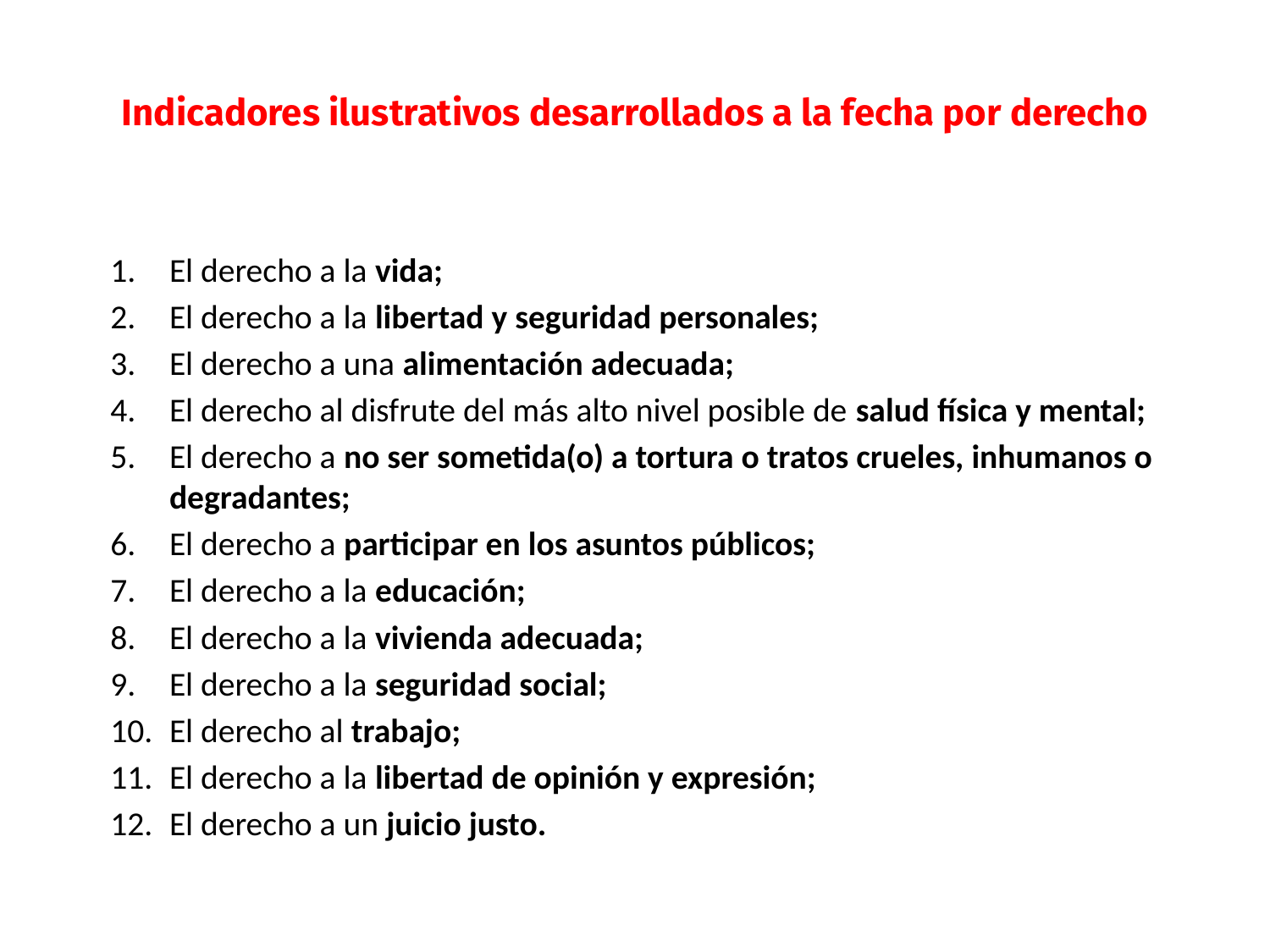

# Indicadores ilustrativos desarrollados a la fecha por derecho

El derecho a la vida;
El derecho a la libertad y seguridad personales;
El derecho a una alimentación adecuada;
El derecho al disfrute del más alto nivel posible de salud física y mental;
El derecho a no ser sometida(o) a tortura o tratos crueles, inhumanos o degradantes;
El derecho a participar en los asuntos públicos;
El derecho a la educación;
El derecho a la vivienda adecuada;
El derecho a la seguridad social;
El derecho al trabajo;
El derecho a la libertad de opinión y expresión;
El derecho a un juicio justo.